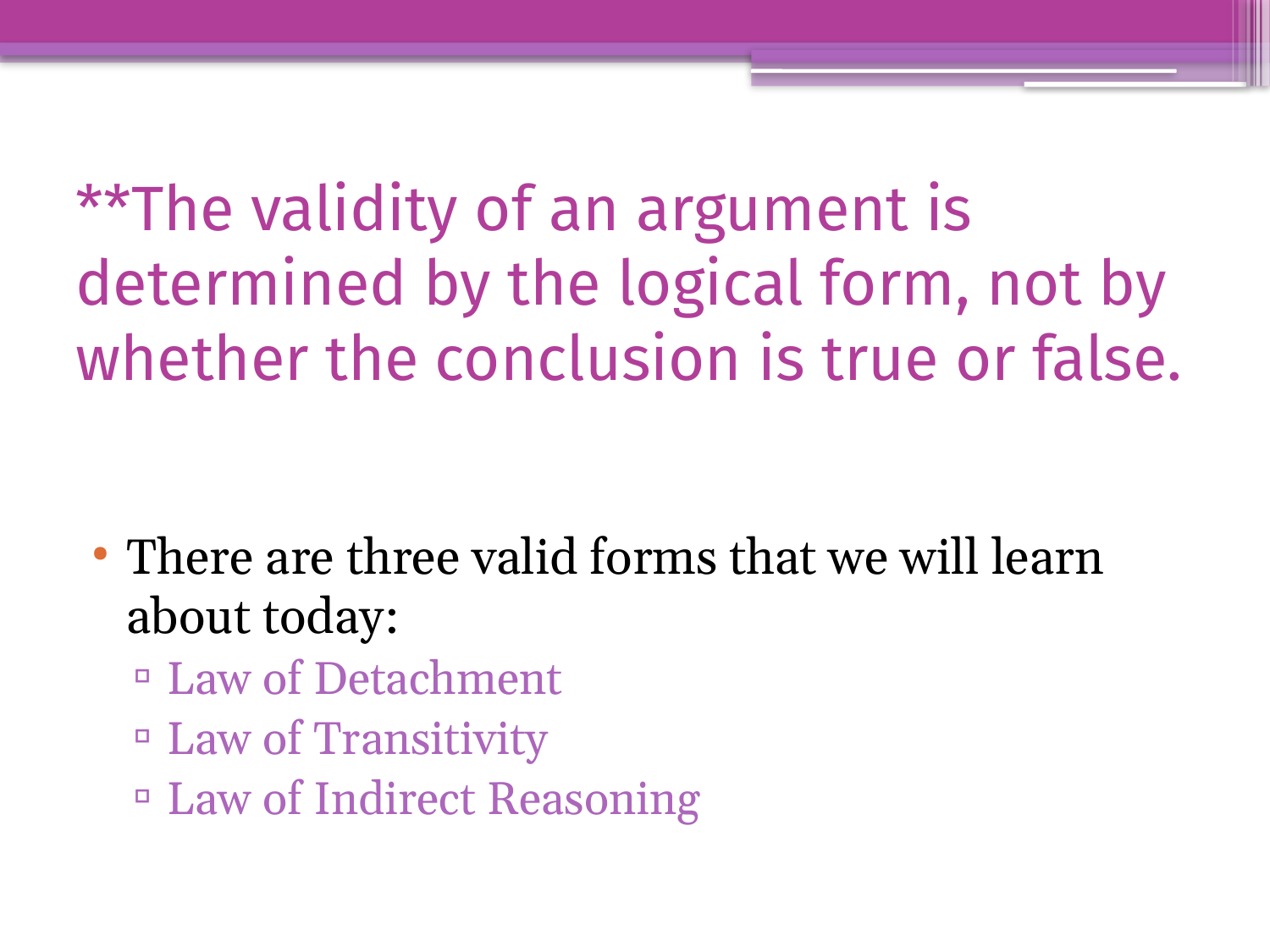

# **The validity of an argument is determined by the logical form, not by whether the conclusion is true or false.
There are three valid forms that we will learn about today:
Law of Detachment
Law of Transitivity
Law of Indirect Reasoning